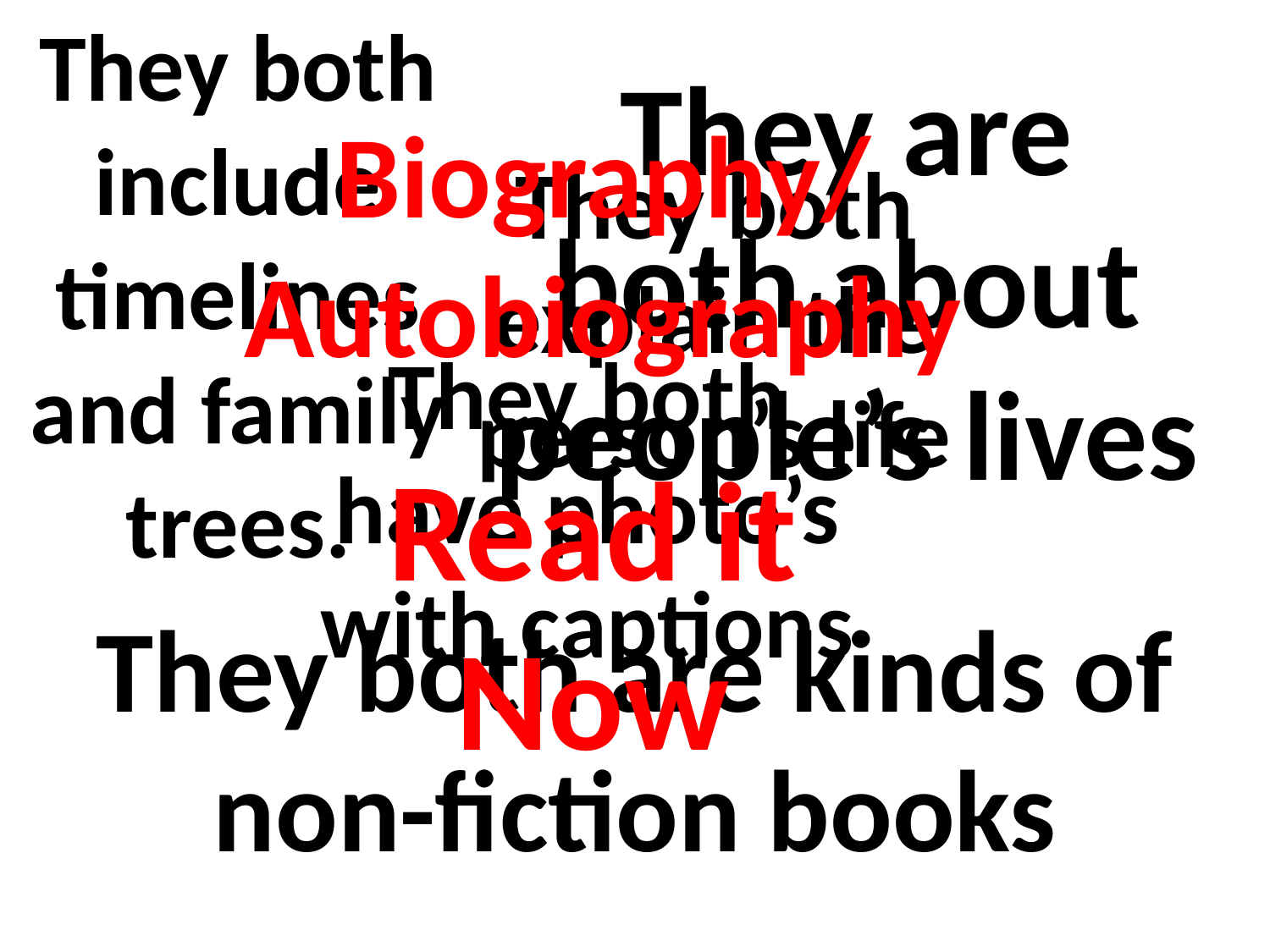

They both include timelines and family trees.
They are both about people’s lives
Biography/
Autobiography
They both explain the person’s life
They both have photo’s with captions
Read it Now
They both are kinds of non-fiction books